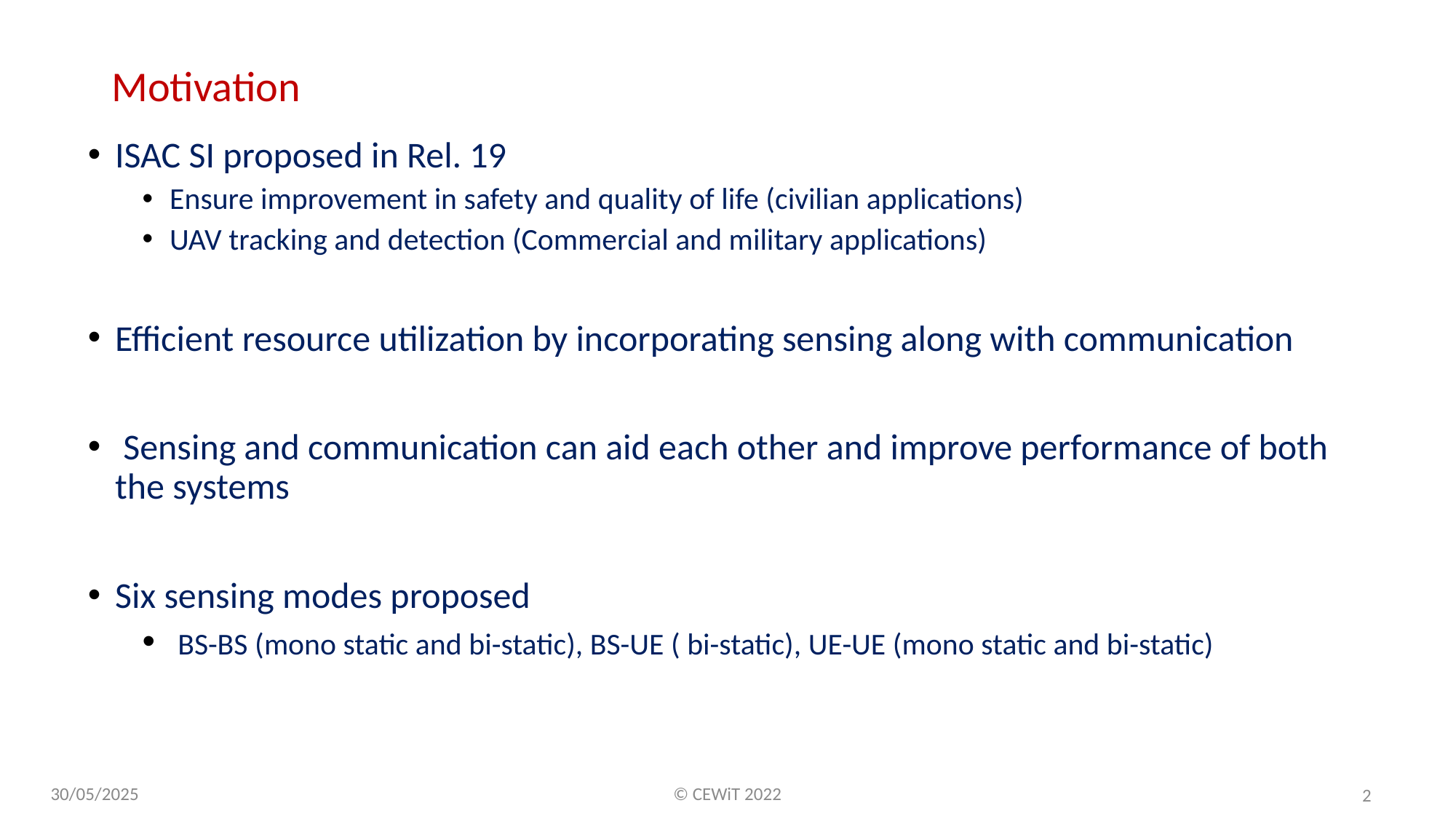

Motivation
ISAC SI proposed in Rel. 19
Ensure improvement in safety and quality of life (civilian applications)
UAV tracking and detection (Commercial and military applications)

Efficient resource utilization by incorporating sensing along with communication

 Sensing and communication can aid each other and improve performance of both the systems

Six sensing modes proposed
 BS-BS (mono static and bi-static), BS-UE ( bi-static), UE-UE (mono static and bi-static)

30/05/2025
© CEWiT 2022
2